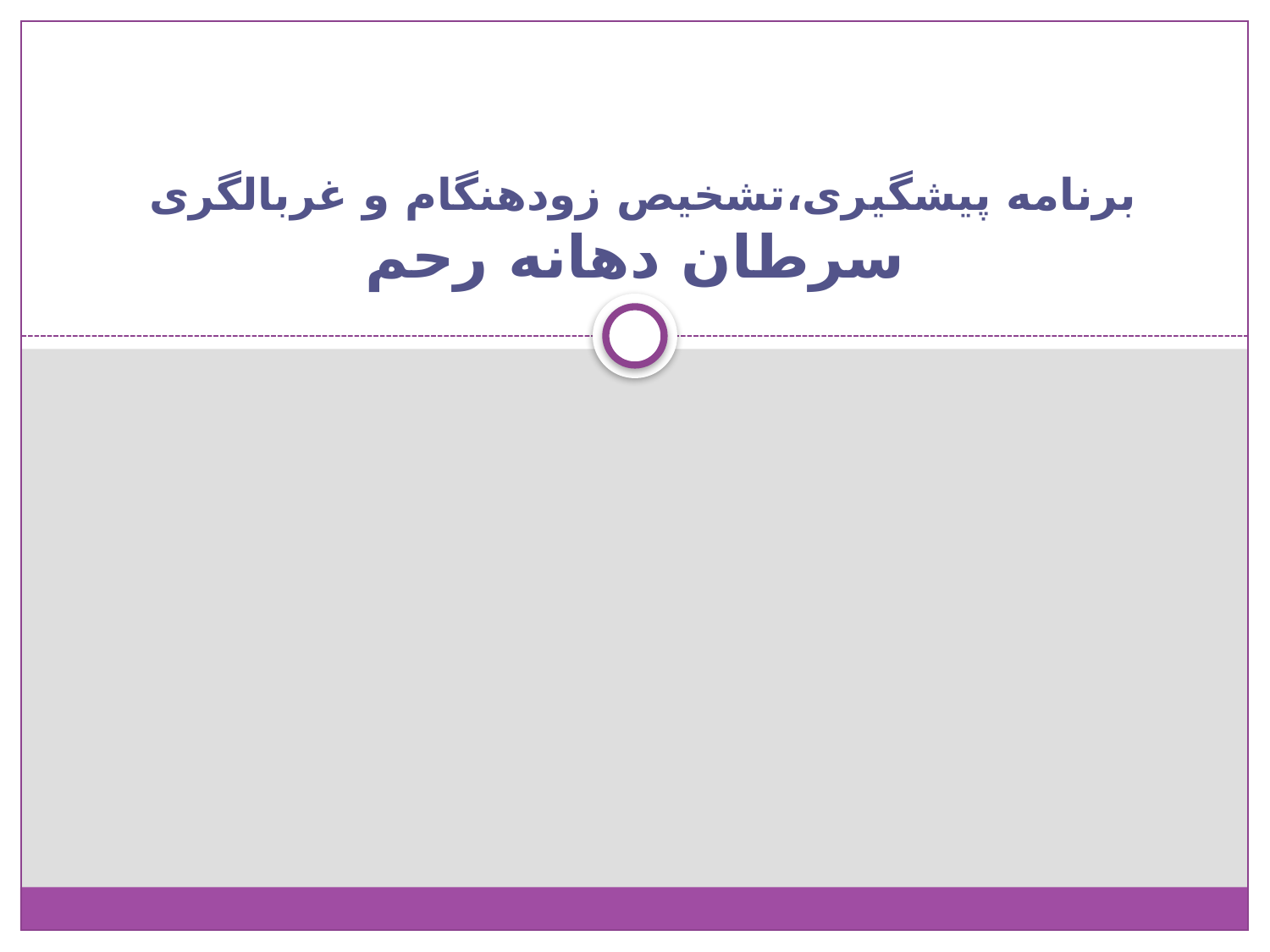

# برنامه پیشگیری،تشخیص زودهنگام و غربالگری سرطان دهانه رحم